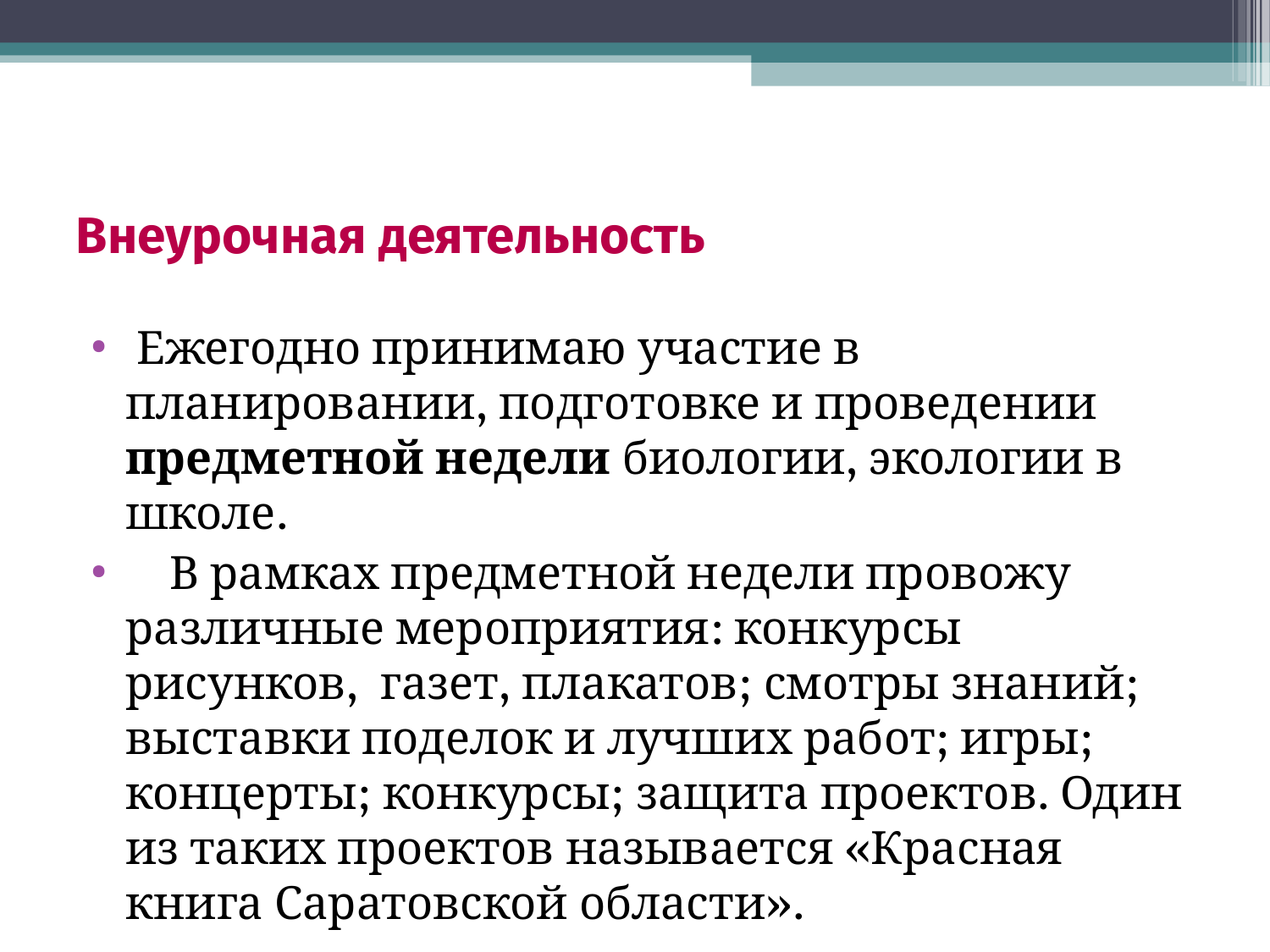

Внеурочная деятельность
 Ежегодно принимаю участие в планировании, подготовке и проведении  предметной недели биологии, экологии в школе.
    В рамках предметной недели провожу различные мероприятия: конкурсы рисунков,  газет, плакатов; смотры знаний; выставки поделок и лучших работ; игры; концерты; конкурсы; защита проектов. Один из таких проектов называется «Красная книга Саратовской области».